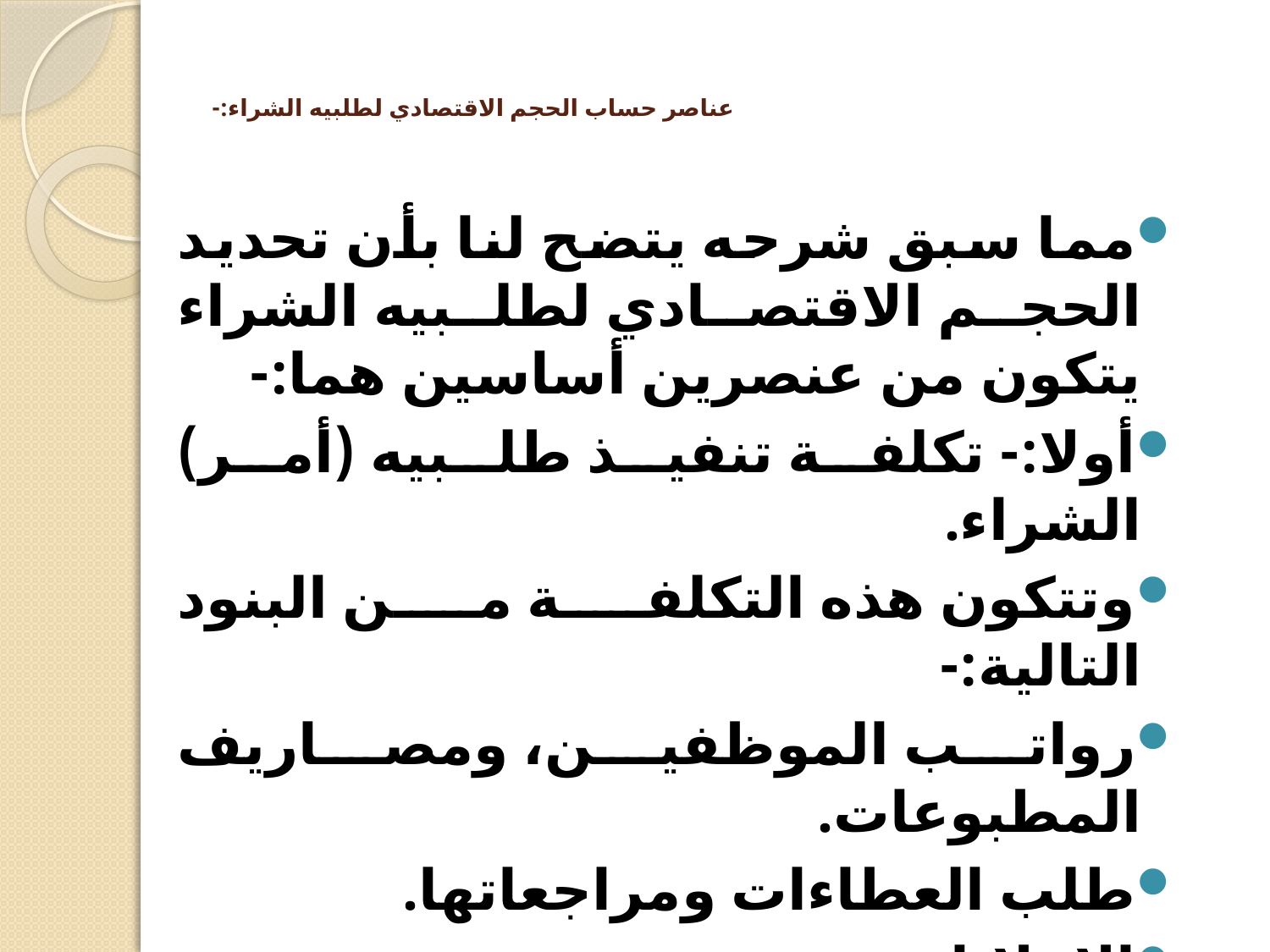

# عناصر حساب الحجم الاقتصادي لطلبيه الشراء:-
مما سبق شرحه يتضح لنا بأن تحديد الحجم الاقتصادي لطلبيه الشراء يتكون من عنصرين أساسين هما:-
أولا:- تكلفة تنفيذ طلبيه (أمر) الشراء.
وتتكون هذه التكلفة من البنود التالية:-
رواتب الموظفين، ومصاريف المطبوعات.
طلب العطاءات ومراجعاتها.
الإعلانات.